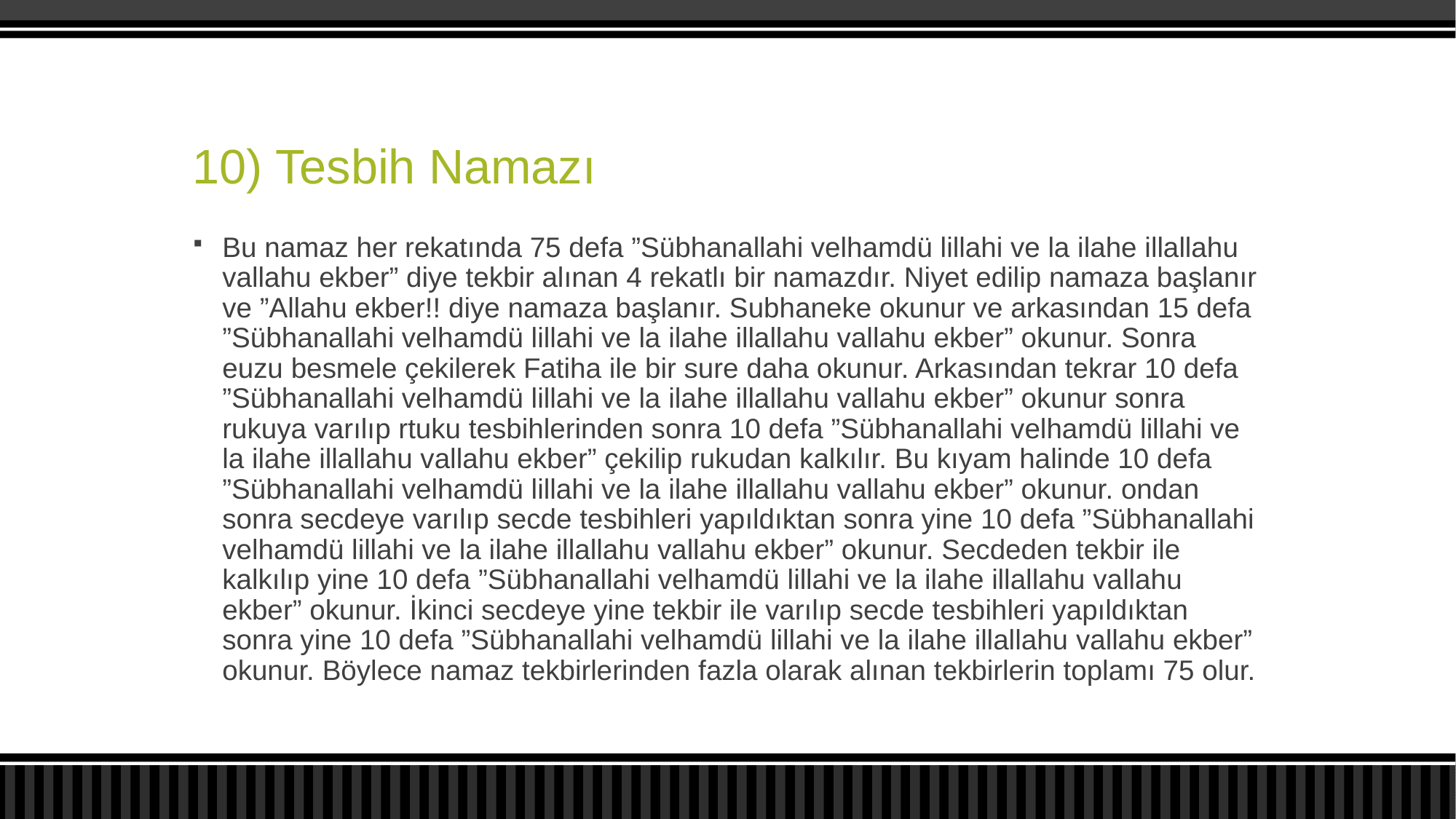

# 10) Tesbih Namazı
Bu namaz her rekatında 75 defa ”Sübhanallahi velhamdü lillahi ve la ilahe illallahu vallahu ekber” diye tekbir alınan 4 rekatlı bir namazdır. Niyet edilip namaza başlanır ve ”Allahu ekber!! diye namaza başlanır. Subhaneke okunur ve arkasından 15 defa ”Sübhanallahi velhamdü lillahi ve la ilahe illallahu vallahu ekber” okunur. Sonra euzu besmele çekilerek Fatiha ile bir sure daha okunur. Arkasından tekrar 10 defa ”Sübhanallahi velhamdü lillahi ve la ilahe illallahu vallahu ekber” okunur sonra rukuya varılıp rtuku tesbihlerinden sonra 10 defa ”Sübhanallahi velhamdü lillahi ve la ilahe illallahu vallahu ekber” çekilip rukudan kalkılır. Bu kıyam halinde 10 defa ”Sübhanallahi velhamdü lillahi ve la ilahe illallahu vallahu ekber” okunur. ondan sonra secdeye varılıp secde tesbihleri yapıldıktan sonra yine 10 defa ”Sübhanallahi velhamdü lillahi ve la ilahe illallahu vallahu ekber” okunur. Secdeden tekbir ile kalkılıp yine 10 defa ”Sübhanallahi velhamdü lillahi ve la ilahe illallahu vallahu ekber” okunur. İkinci secdeye yine tekbir ile varılıp secde tesbihleri yapıldıktan sonra yine 10 defa ”Sübhanallahi velhamdü lillahi ve la ilahe illallahu vallahu ekber” okunur. Böylece namaz tekbirlerinden fazla olarak alınan tekbirlerin toplamı 75 olur.